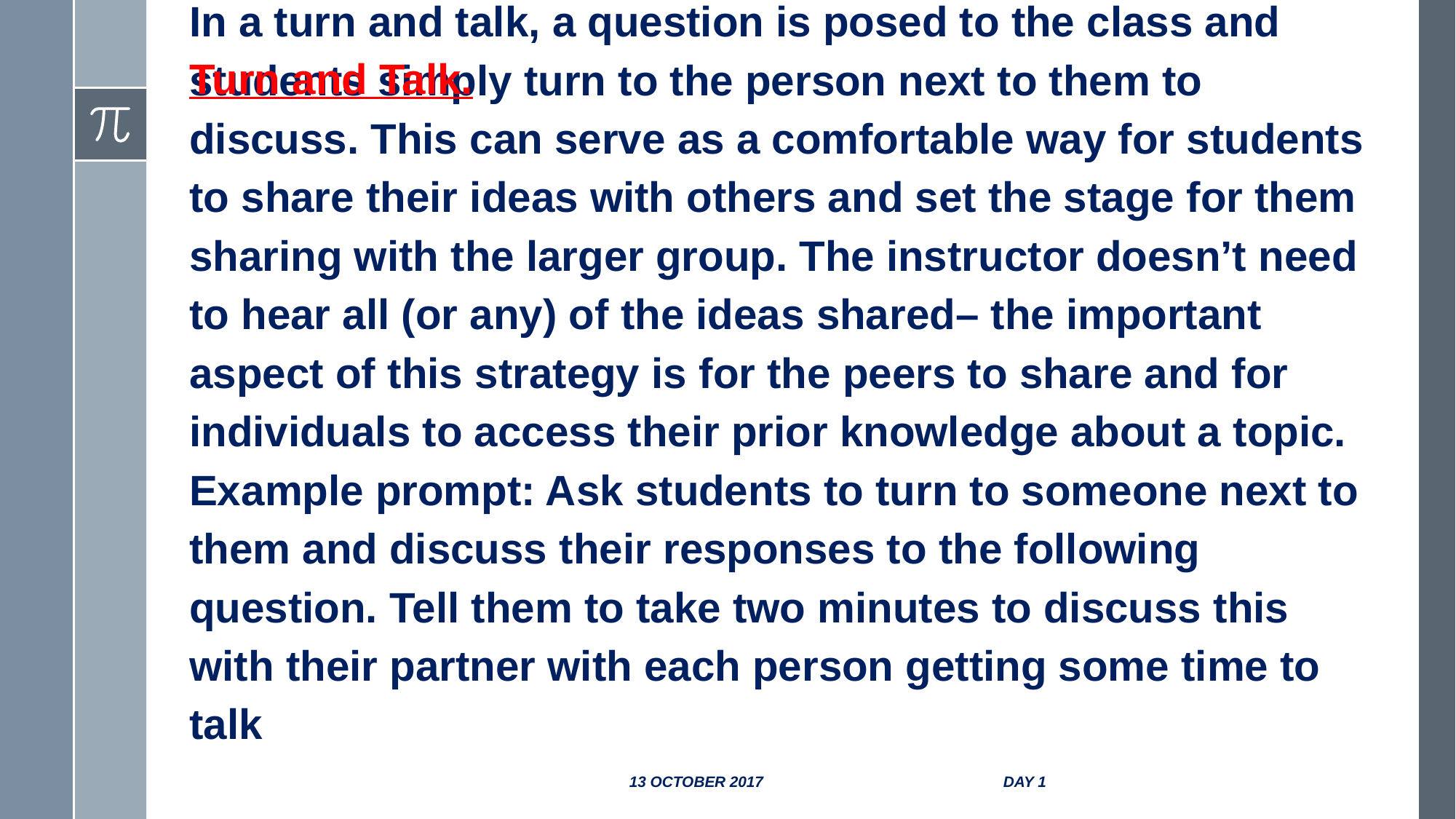

Turn and Talk.
# In a turn and talk, a question is posed to the class and students simply turn to the person next to them to discuss. This can serve as a comfortable way for students to share their ideas with others and set the stage for them sharing with the larger group. The instructor doesn’t need to hear all (or any) of the ideas shared– the important aspect of this strategy is for the peers to share and for individuals to access their prior knowledge about a topic. Example prompt: Ask students to turn to someone next to them and discuss their responses to the following question. Tell them to take two minutes to discuss this with their partner with each person getting some time to talk
13 October 2017
Day 1